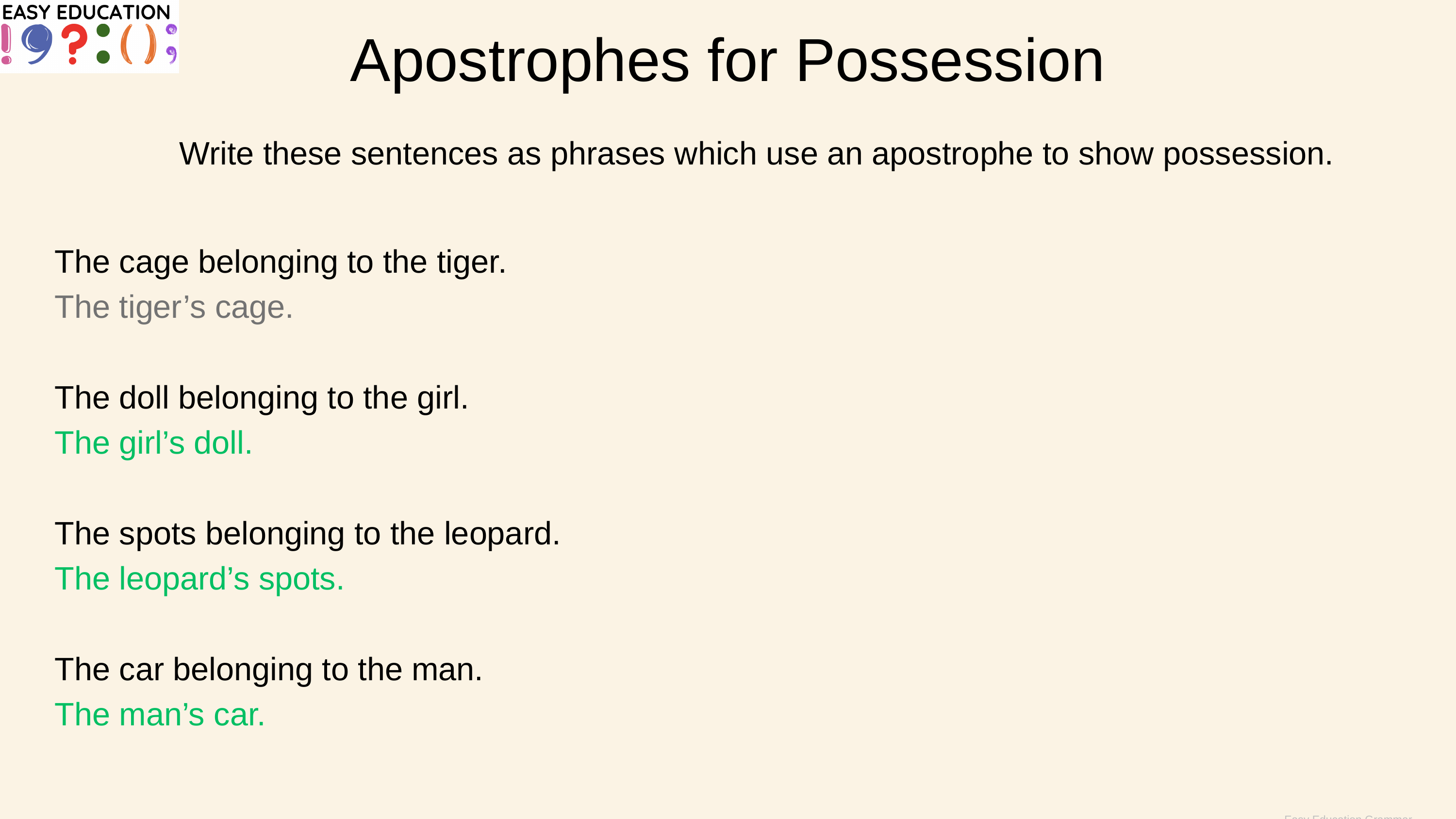

Apostrophes for Possession
Write these sentences as phrases which use an apostrophe to show possession.
The cage belonging to the tiger.
The tiger’s cage.

The doll belonging to the girl.
The girl’s doll.

The spots belonging to the leopard.
The leopard’s spots.

The car belonging to the man.
The man’s car.